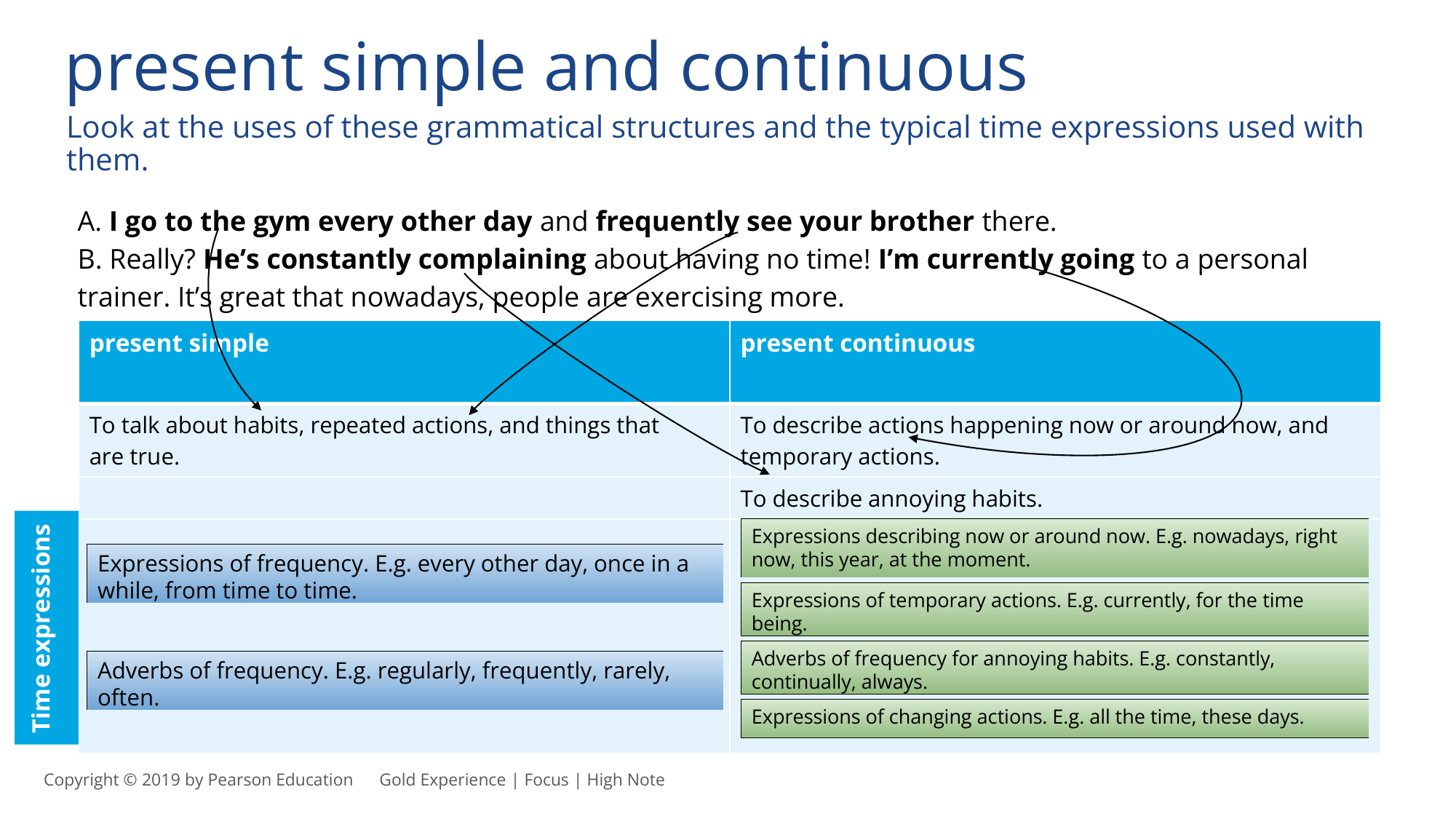

present simple and continuous

Look at the uses of these grammatical structures and the typical time expressions used with them.

A. I go to the gym every other day and frequently see your brother there.
B. Really? He’s constantly complaining about having no time! I’m currently going to a personal trainer. It’s great that nowadays, people are exercising more.

| present simple | present continuous |
| --- | --- |
| To talk about habits, repeated actions, and things that are true. | To describe actions happening now or around now, and temporary actions. |
|  | To describe annoying habits. |
|  |  |

Expressions describing now or around now. E.g. nowadays, right now, this year, at the moment.
Expressions of frequency. E.g. every other day, once in a while, from time to time.
Expressions of temporary actions. E.g. currently, for the time being.
Time expressions
Adverbs of frequency for annoying habits. E.g. constantly, continually, always.
Adverbs of frequency. E.g. regularly, frequently, rarely, often.
Expressions of changing actions. E.g. all the time, these days.
Copyright © 2019 by Pearson Education      Gold Experience | Focus | High Note